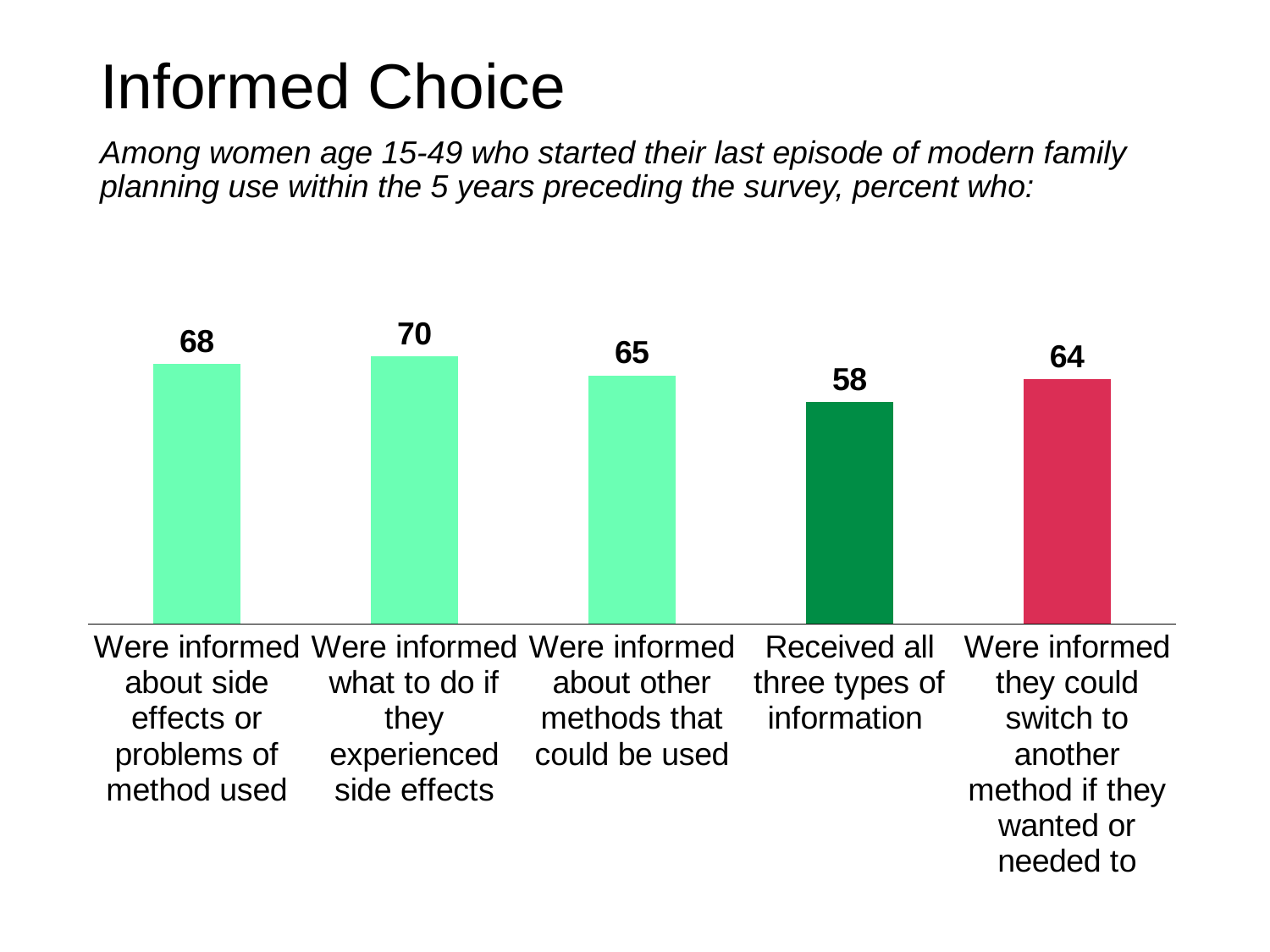

# Informed Choice
Among women age 15-49 who started their last episode of modern family planning use within the 5 years preceding the survey, percent who:

### Chart

| Category | Were informed about side effects or problems of method used |
|---|---|
| Were informed about side effects or problems of method used | 68.0 |
| Were informed what to do if they experienced side effects | 70.0 |
| Were informed about other methods that could be used | 65.0 |
| Received all three types of information  | 58.0 |
| Were informed they could switch to another method if they wanted or needed to | 64.0 |